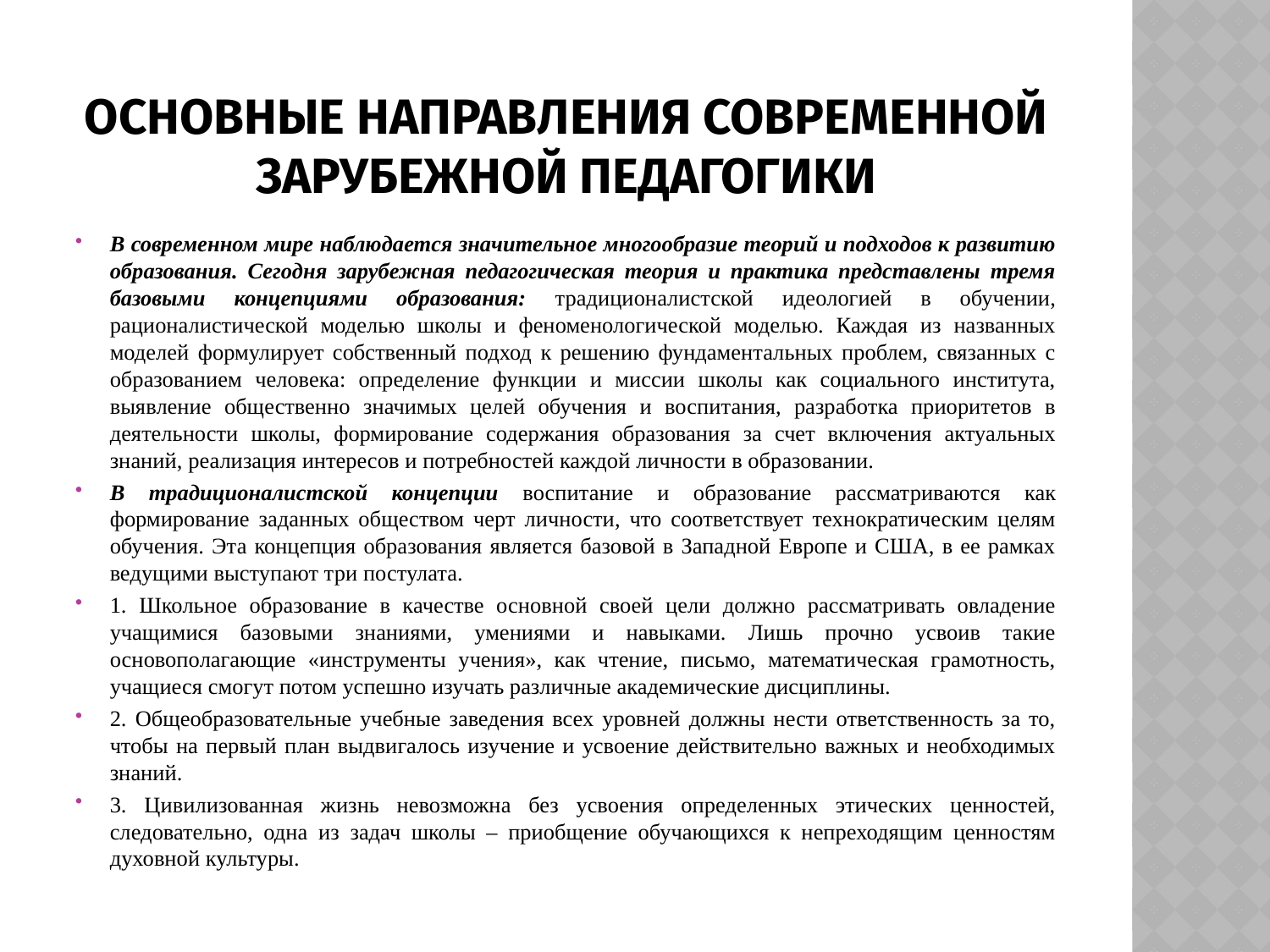

# Основные направления современной зарубежной педагогики
В современном мире наблюдается значительное многообразие теорий и подходов к развитию образования. Сегодня зарубежная педагогическая теория и практика представлены тремя базовыми концепциями образования: традиционалистской идеологией в обучении, рационалистической моделью школы и феноменологической моделью. Каждая из названных моделей формулирует собственный подход к решению фундаментальных проблем, связанных с образованием человека: определение функции и миссии школы как социального института, выявление общественно значимых целей обучения и воспитания, разработка приоритетов в деятельности школы, формирование содержания образования за счет включения актуальных знаний, реализация интересов и потребностей каждой личности в образовании.
В традиционалистской концепции воспитание и образование рассматриваются как формирование заданных обществом черт личности, что соответствует технократическим целям обучения. Эта концепция образования является базовой в Западной Европе и США, в ее рамках ведущими выступают три постулата.
1. Школьное образование в качестве основной своей цели должно рассматривать овладение учащимися базовыми знаниями, умениями и навыками. Лишь прочно усвоив такие основополагающие «инструменты учения», как чтение, письмо, математическая грамотность, учащиеся смогут потом успешно изучать различные академические дисциплины.
2. Общеобразовательные учебные заведения всех уровней должны нести ответственность за то, чтобы на первый план выдвигалось изучение и усвоение действительно важных и необходимых знаний.
3. Цивилизованная жизнь невозможна без усвоения определенных этических ценностей, следовательно, одна из задач школы – приобщение обучающихся к непреходящим ценностям духовной культуры.